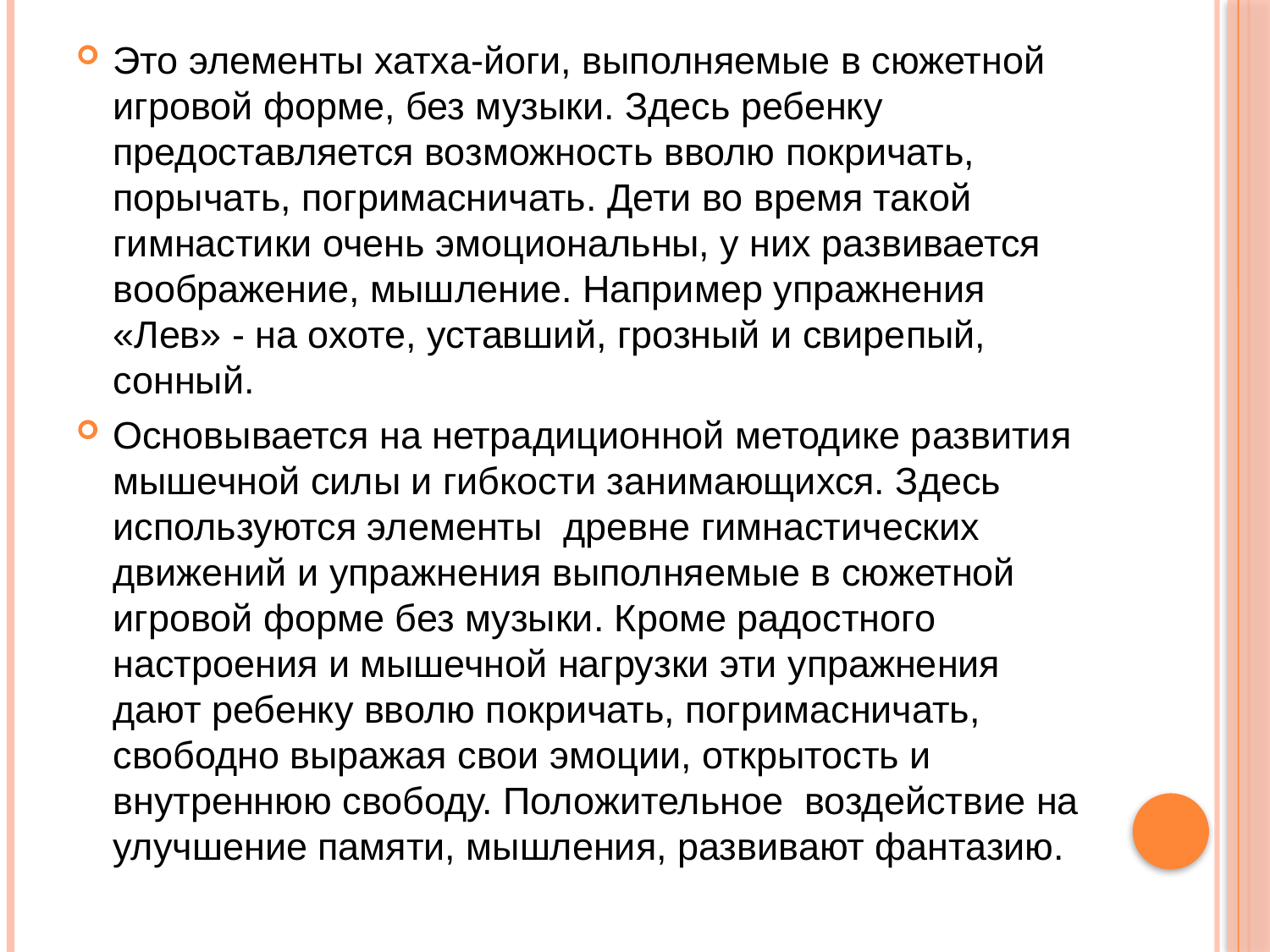

Это элементы хатха-йоги, выполняемые в сюжетной игровой форме, без музыки. Здесь ребенку предоставляется возможность вволю покричать, порычать, погримасничать. Дети во время такой гимнастики очень эмоциональны, у них развивается воображение, мышление. Например упражнения «Лев» - на охоте, уставший, грозный и свирепый, сонный.
Основывается на нетрадиционной методике развития мышечной силы и гибкости занимающихся. Здесь используются элементы  древне гимнастических движений и упражнения выполняемые в сюжетной игровой форме без музыки. Кроме радостного настроения и мышечной нагрузки эти упражнения дают ребенку вволю покричать, погримасничать, свободно выражая свои эмоции, открытость и внутреннюю свободу. Положительное  воздействие на улучшение памяти, мышления, развивают фантазию.